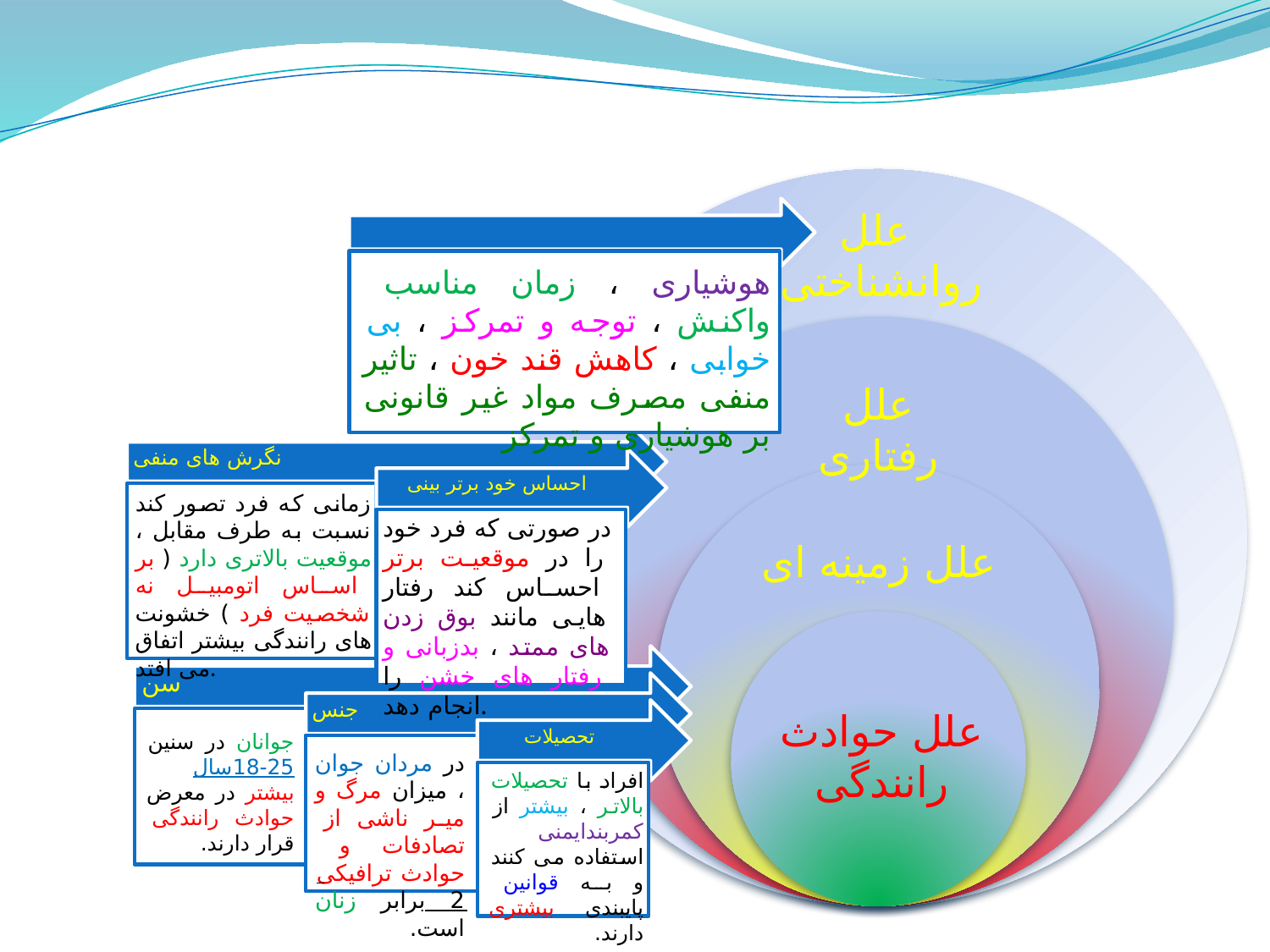

علل
روانشناختی

هوشیاری ، زمان مناسب واکنش ، توجه و تمرکز ، بی خوابی ، کاهش قند خون ، تاثیر منفی مصرف مواد غیر قانونی بر هوشیاری و تمرکز
علل رفتاری

نگرش های منفی

احساس خود برتر بینی

زمانی که فرد تصور کند نسبت به طرف مقابل ، موقعیت بالاتری دارد ( بر اساس اتومبیل نه شخصیت فرد ) خشونت های رانندگی بیشتر اتفاق می افتد.

در صورتی که فرد خود را در موقعیت برتر احساس کند رفتار هایی مانند بوق زدن های ممتد ، بدزبانی و رفتار های خشن را انجام دهد.

علل زمینه ای

سن

جنس

تحصیلات

علل حوادث رانندگی
جوانان در سنین 25-18سال بیشتر در معرض حوادث رانندگی قرار دارند.

در مردان جوان ، میزان مرگ و میر ناشی از تصادفات و حوادث ترافیکی 2 برابر زنان است.

افراد با تحصیلات بالاتر ، بیشتر از کمربندایمنی استفاده می کنند و به قوانین پایبندی بیشتری دارند.